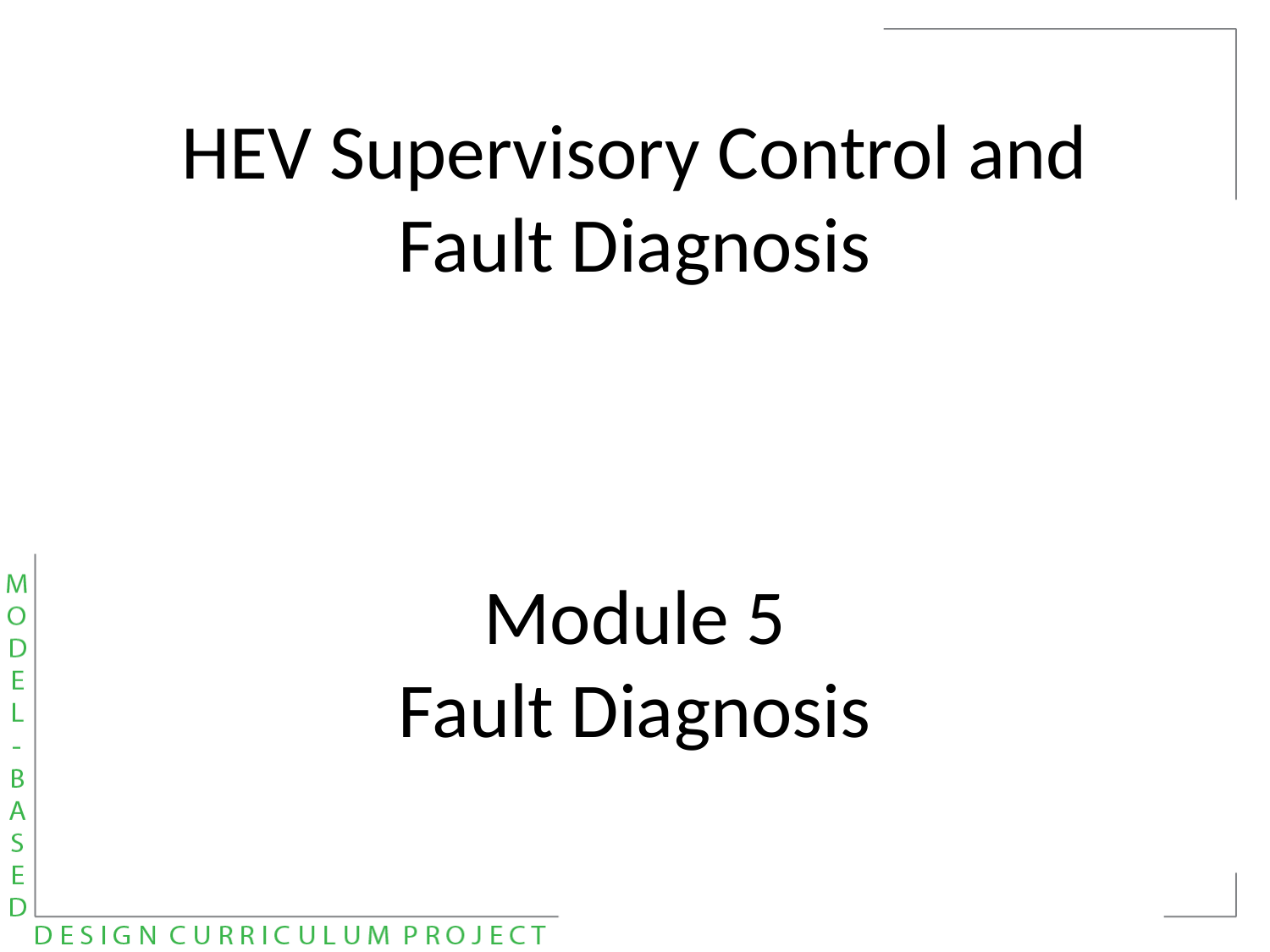

HEV Supervisory Control and Fault Diagnosis
Module 5
Fault Diagnosis